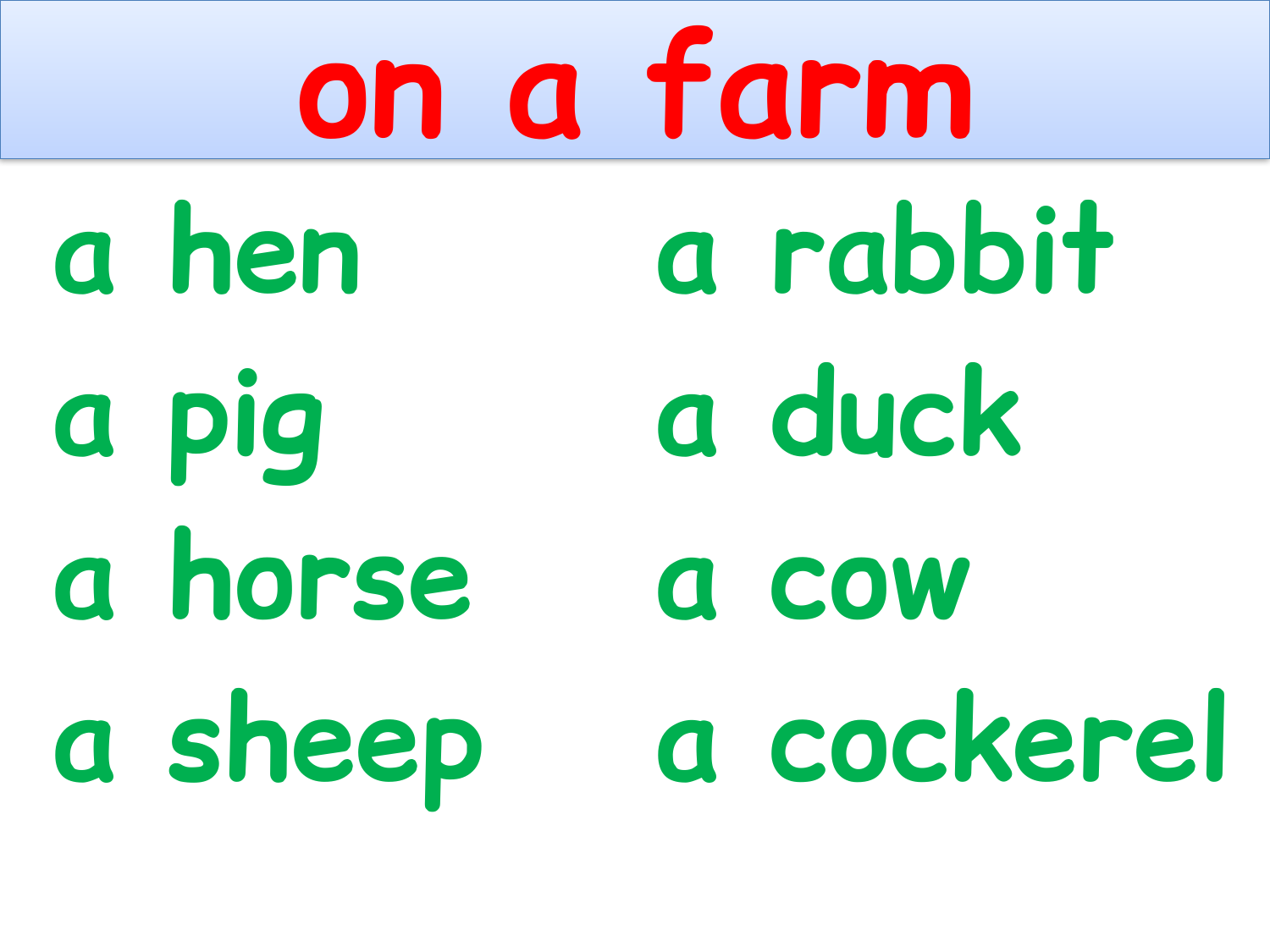

# on a farm
a hen
a pig
a horse
a sheep
a rabbit
a duck
a cow
a cockerel